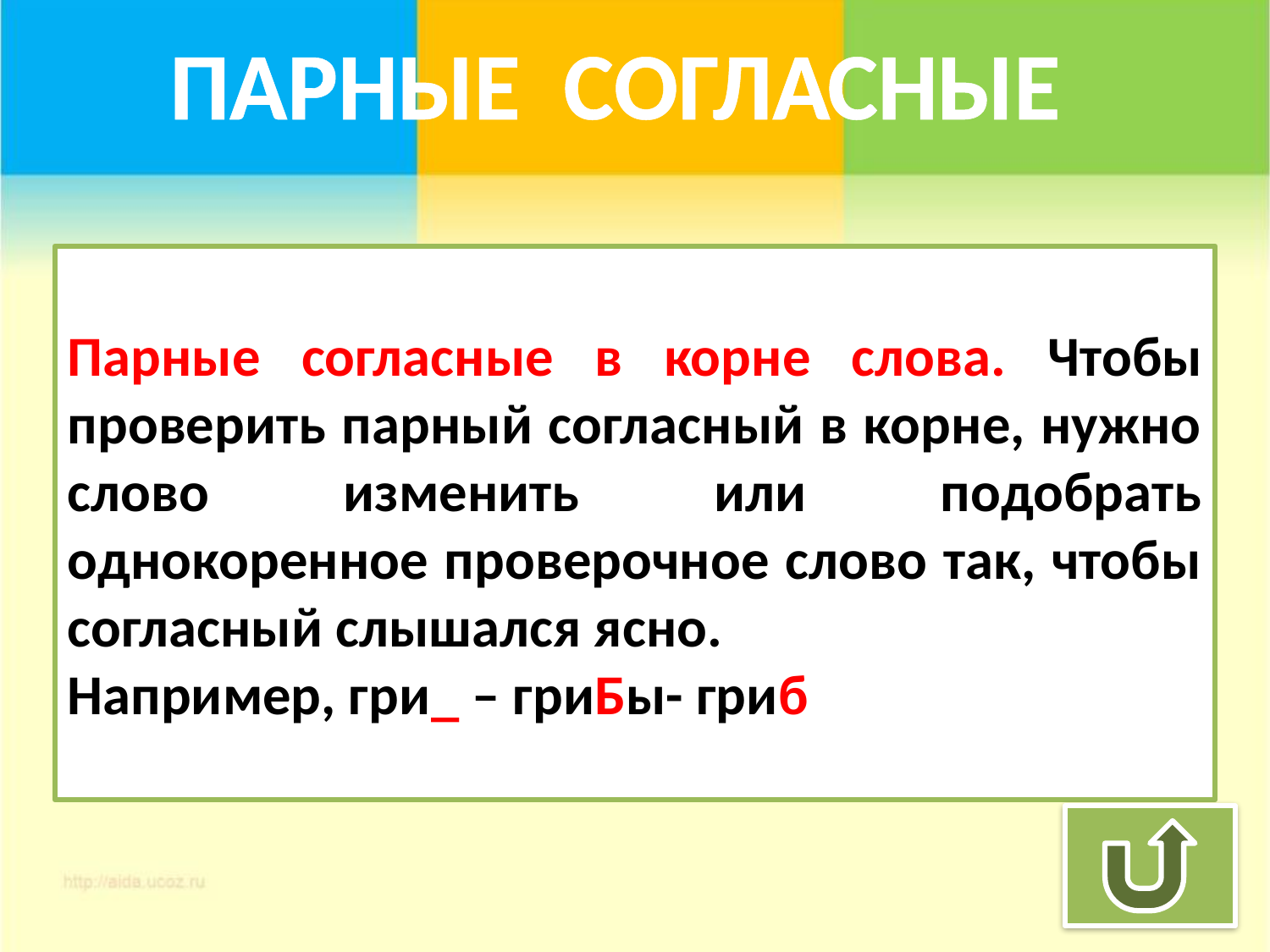

ПАРНЫЕ  СОГЛАСНЫЕ

Парные согласные в корне слова. Чтобы проверить парный согласный в корне, нужно слово изменить или подобрать однокоренное проверочное слово так, чтобы согласный слышался ясно.
Например, гри_ – гриБы- гриб